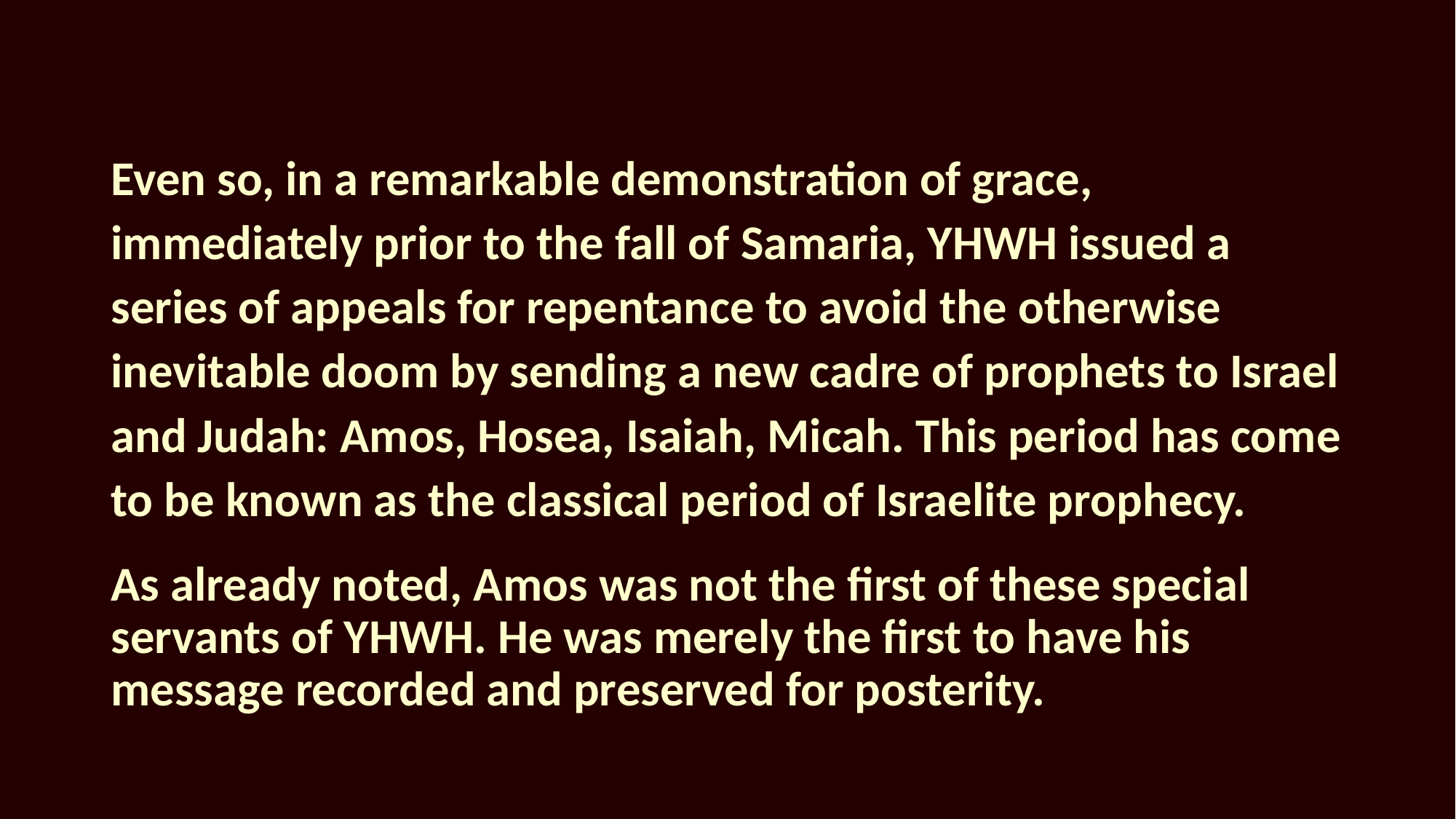

Even so, in a remarkable demonstration of grace, immediately prior to the fall of Samaria, YHWH issued a series of appeals for repentance to avoid the otherwise inevitable doom by sending a new cadre of prophets to Israel and Judah: Amos, Hosea, Isaiah, Micah. This period has come to be known as the classical period of Israelite prophecy.
As already noted, Amos was not the first of these special servants of YHWH. He was merely the first to have his message recorded and preserved for posterity.